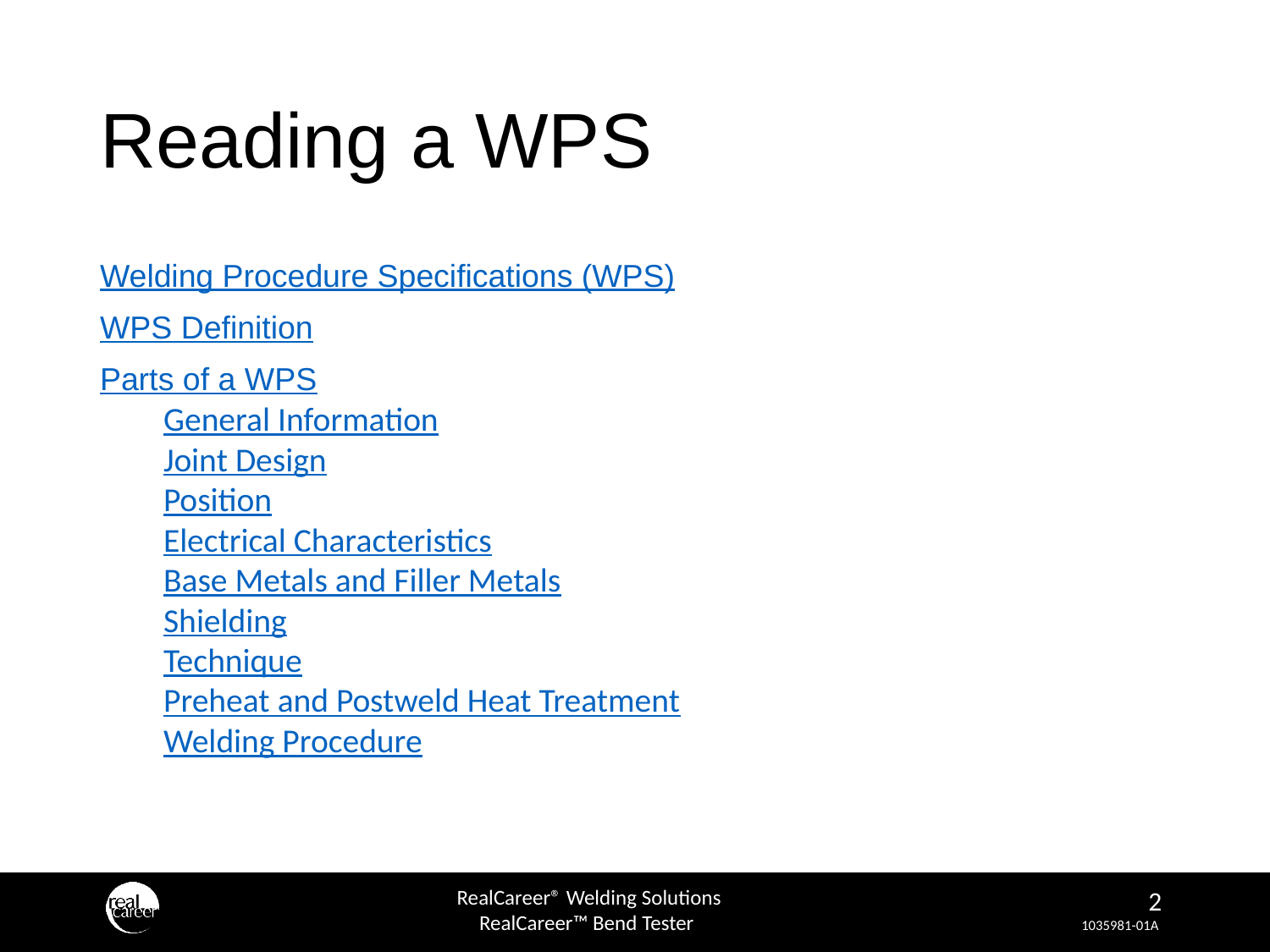

# Reading a WPS
Welding Procedure Specifications (WPS)
WPS Definition
Parts of a WPS
General Information
Joint Design
Position
Electrical Characteristics
Base Metals and Filler Metals
Shielding
Technique
Preheat and Postweld Heat Treatment
Welding Procedure